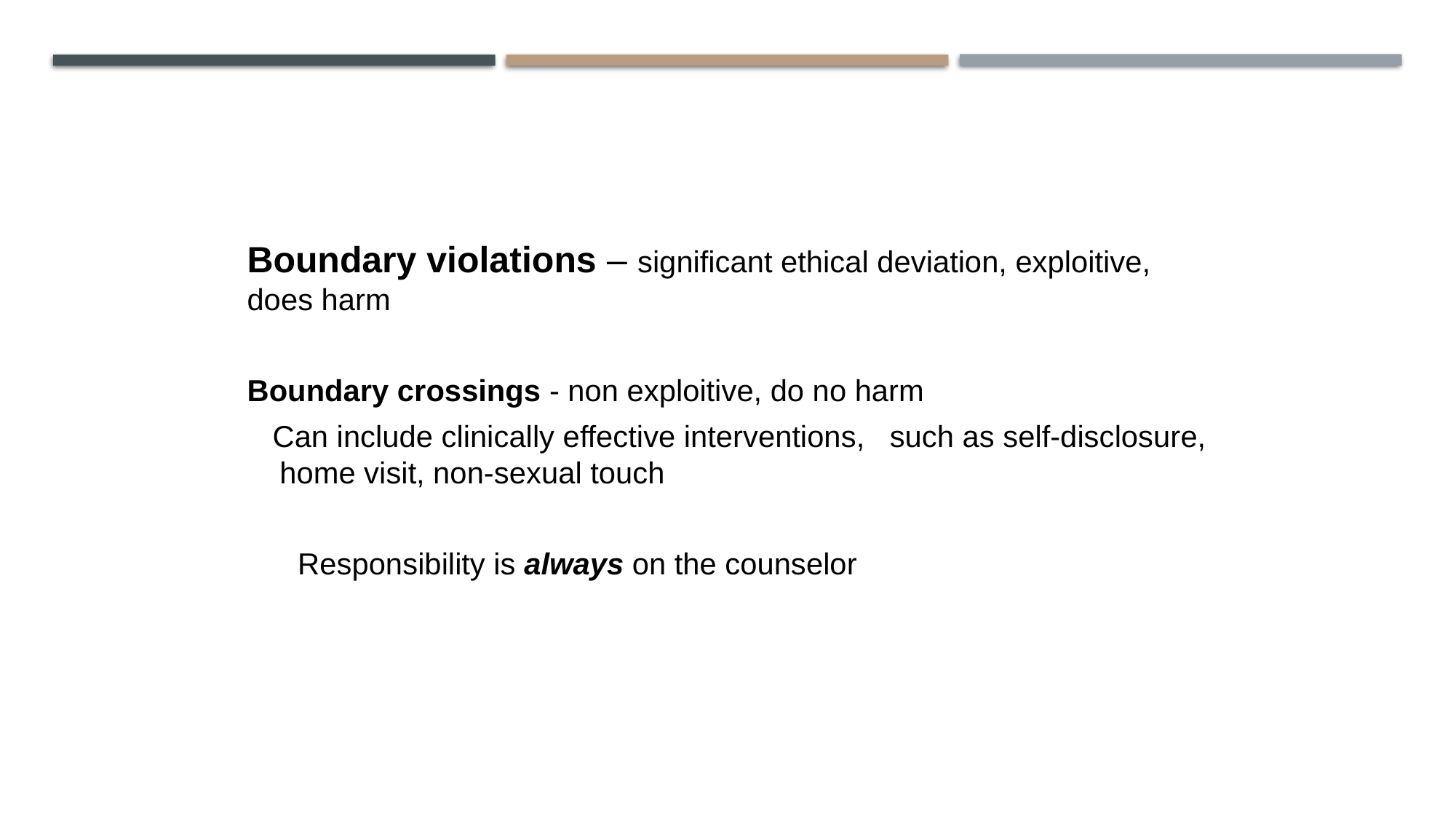

Boundary violations – significant ethical deviation, exploitive, does harm

Boundary crossings - non exploitive, do no harm
   Can include clinically effective interventions,   such as self-disclosure, home visit, non-sexual touch

      Responsibility is always on the counselor